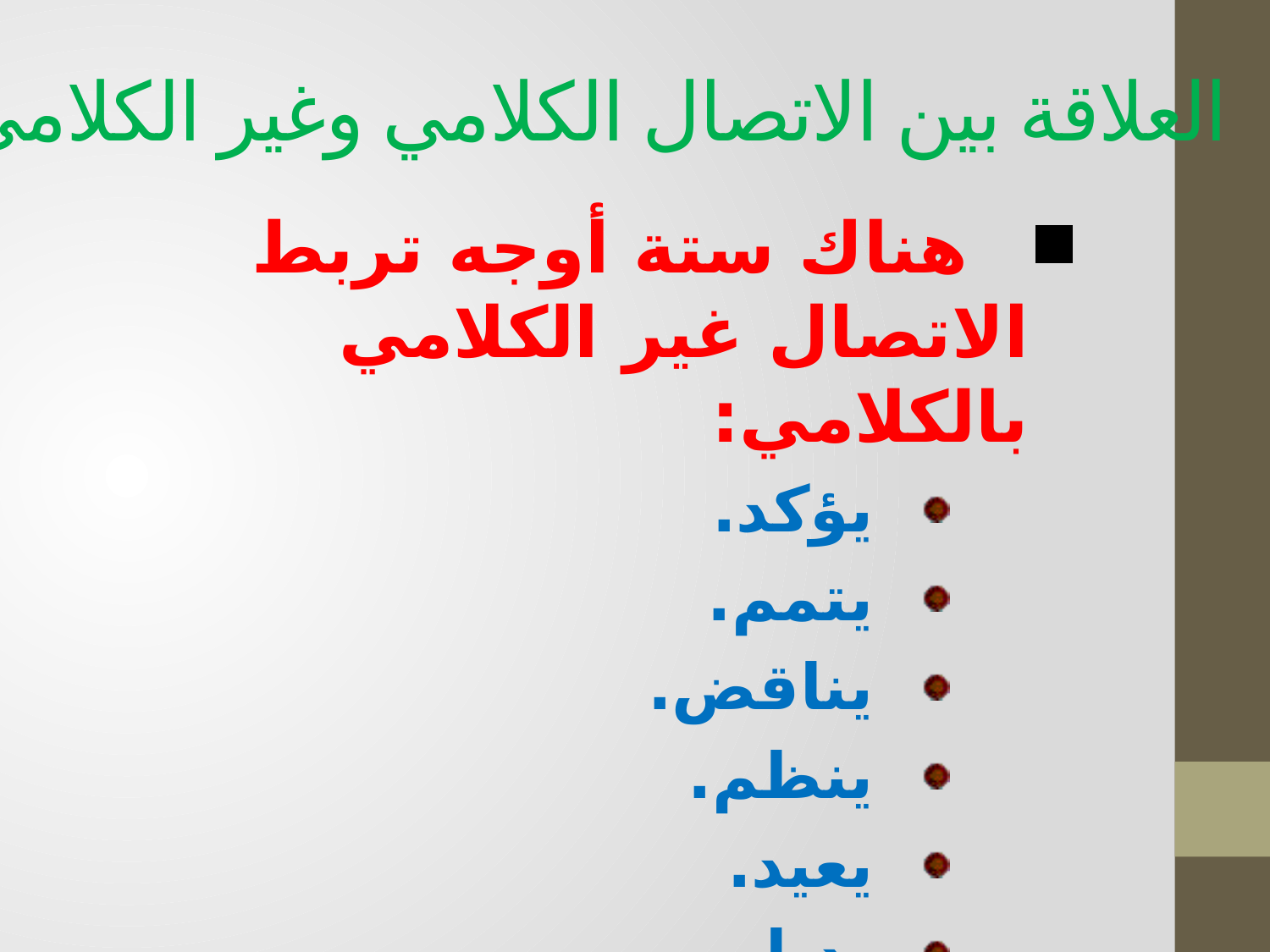

العلاقة بين الاتصال الكلامي وغير الكلامي
   هناك ستة أوجه تربط الاتصال غير الكلامي بالكلامي:
  يؤكد.
  يتمم.
  يناقض.
  ينظم.
  يعيد.
  بديل.